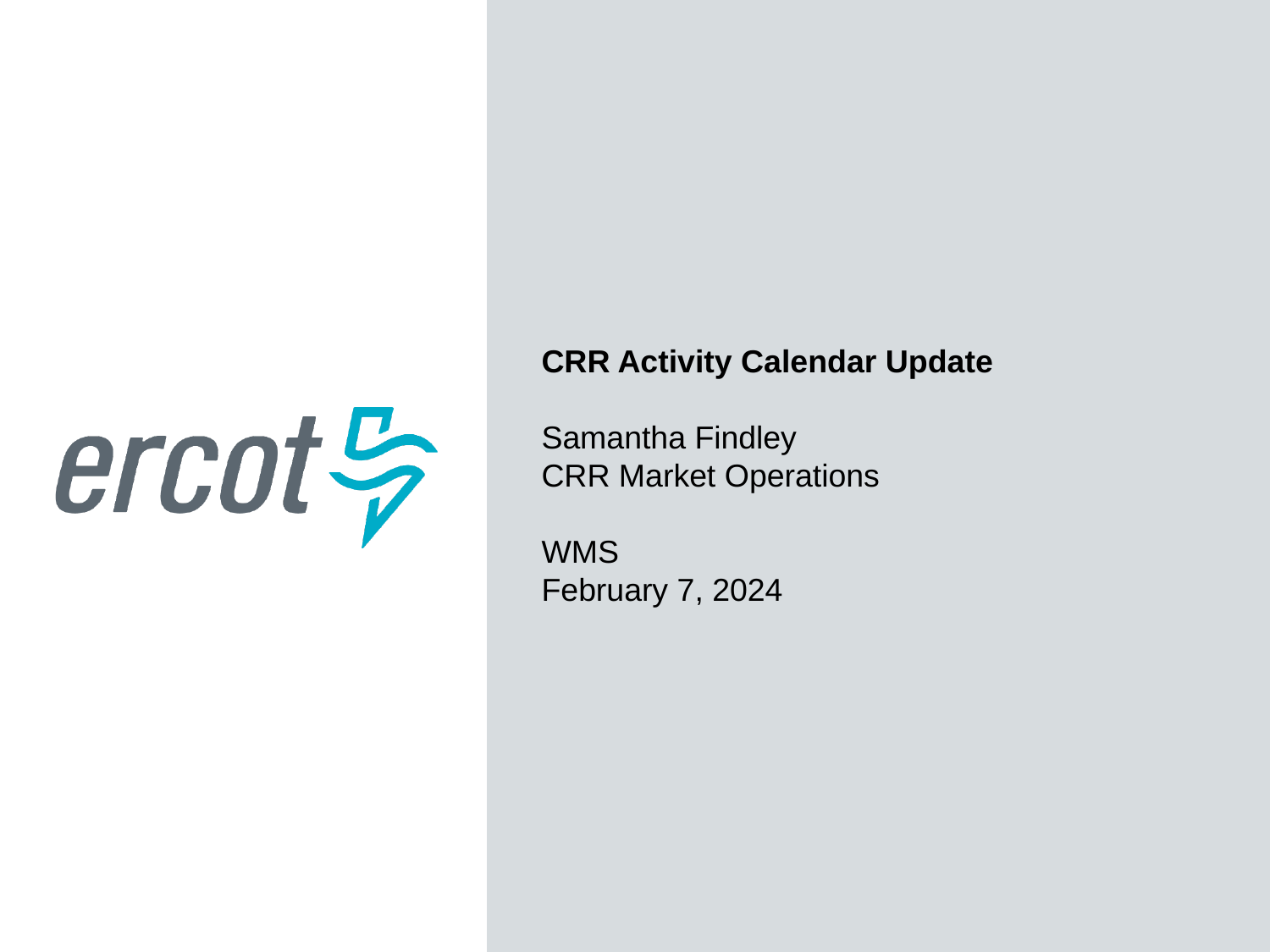

CRR Activity Calendar Update

Samantha Findley
CRR Market Operations

WMS
February 7, 2024